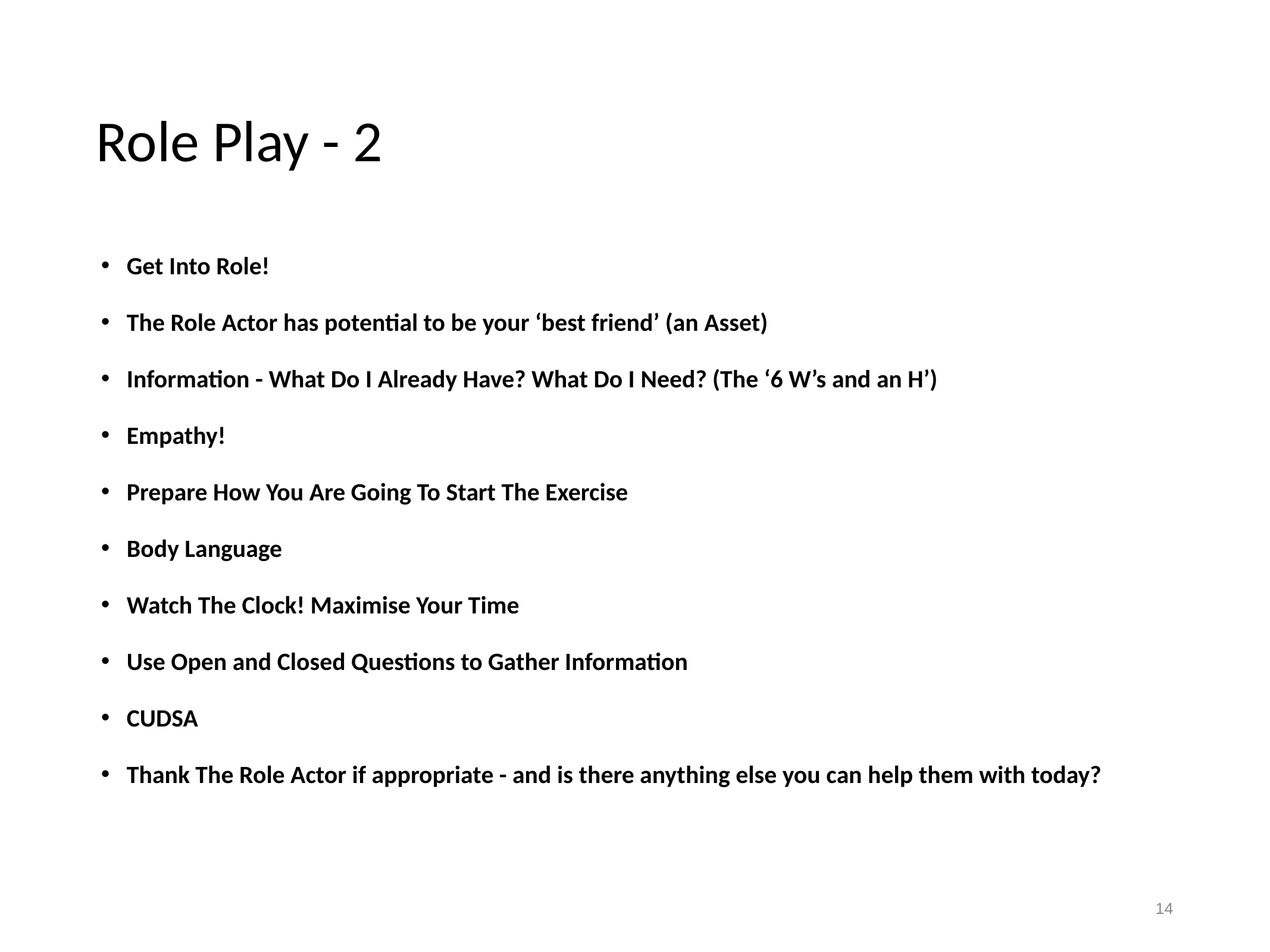

# Role Play - 2
Get Into Role!
The Role Actor has potential to be your ‘best friend’ (an Asset)
Information - What Do I Already Have? What Do I Need? (The ‘6 W’s and an H’)
Empathy!
Prepare How You Are Going To Start The Exercise
Body Language
Watch The Clock! Maximise Your Time
Use Open and Closed Questions to Gather Information
CUDSA
Thank The Role Actor if appropriate - and is there anything else you can help them with today?
14